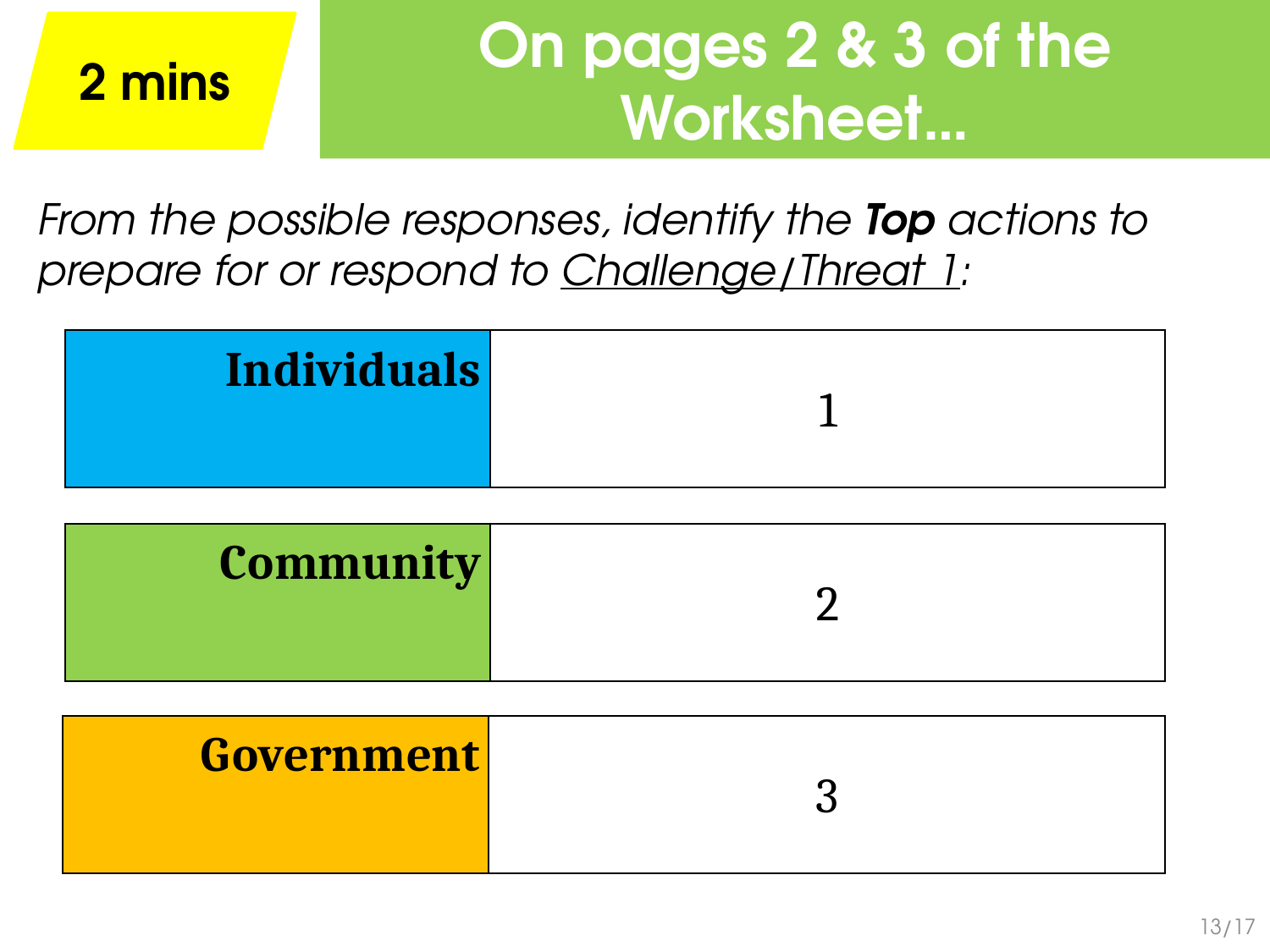

# On pages 2 & 3 of the Worksheet…
2 mins
From the possible responses, identify the Top actions to prepare for or respond to Challenge/Threat 1:
| Individuals | 1 |
| --- | --- |
| Community | 2 |
| --- | --- |
| Government | 3 |
| --- | --- |
13/17